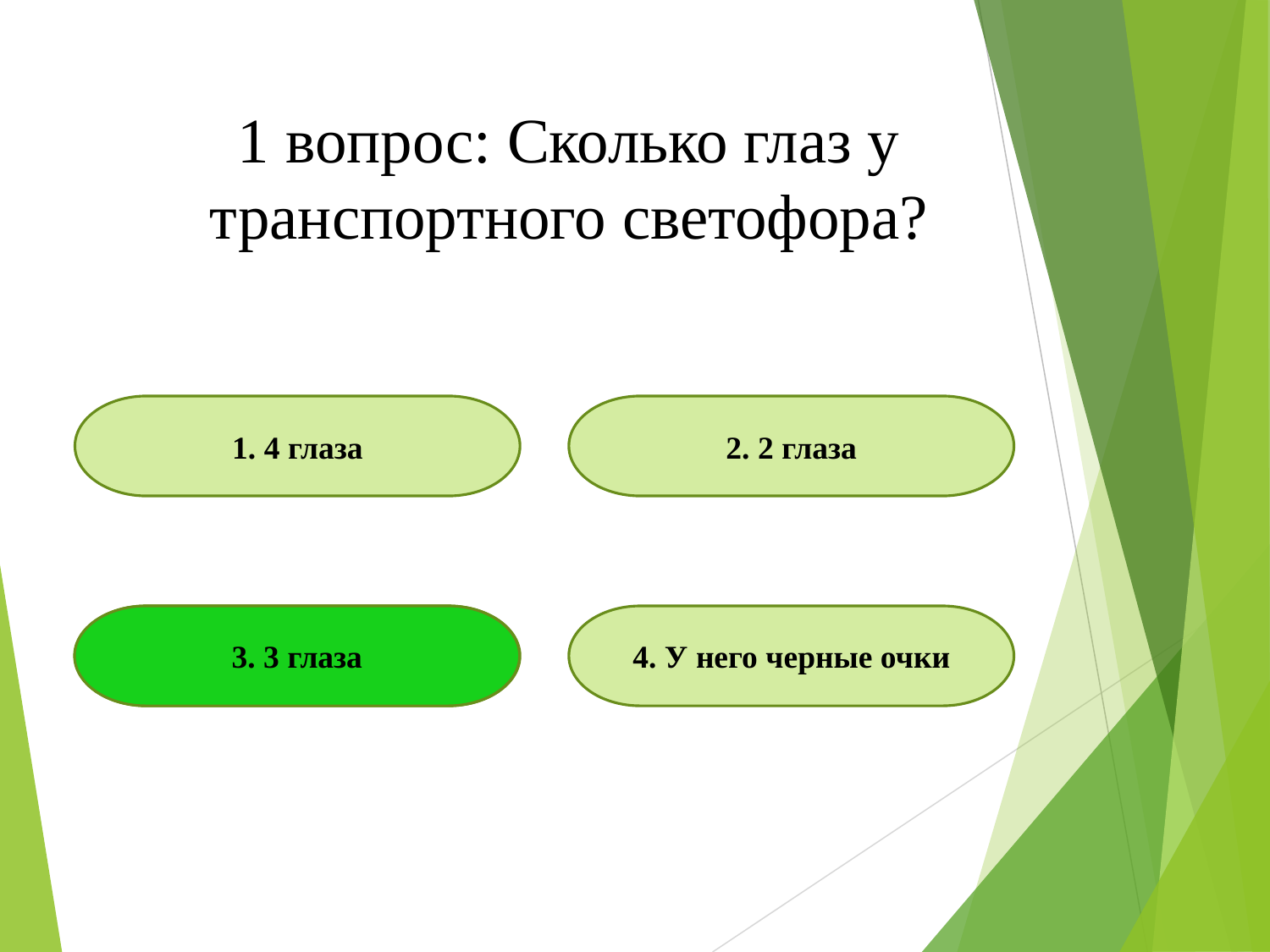

1 вопрос: Сколько глаз у транспортного светофора?
1. 4 глаза
2. 2 глаза
3. 3 глаза
3. 3 глаза
4. У него черные очки